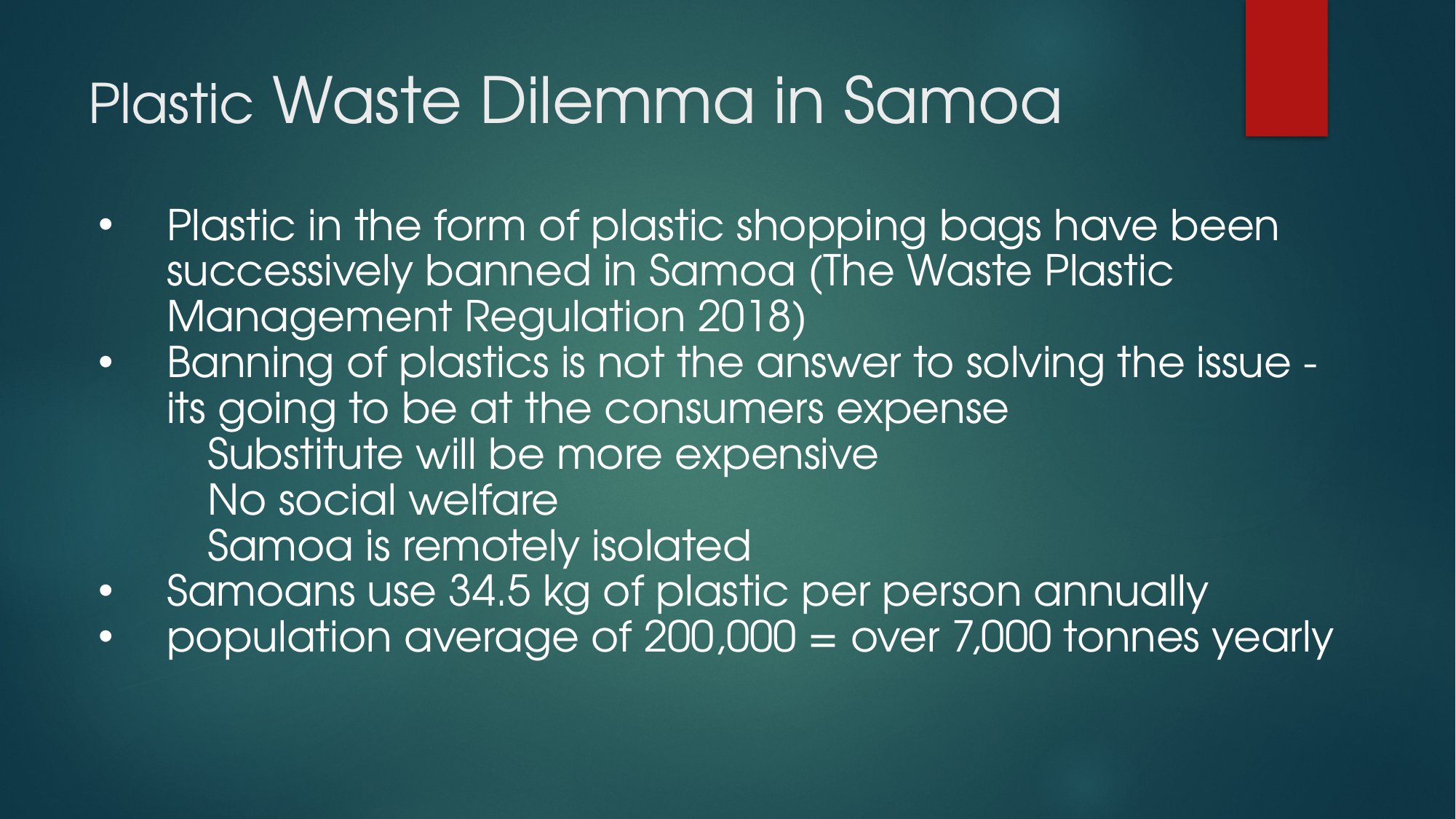

# Plastic Waste Dilemma in Samoa
Plastic in the form of plastic shopping bags have been successively banned in Samoa (The Waste Plastic Management Regulation 2018)
Banning of plastics is not the answer to solving the issue - its going to be at the consumers expense
       	Substitute will be more expensive
	No social welfare
	Samoa is remotely isolated
Samoans use 34.5 kg of plastic per person annually
population average of 200,000 = over 7,000 tonnes yearly